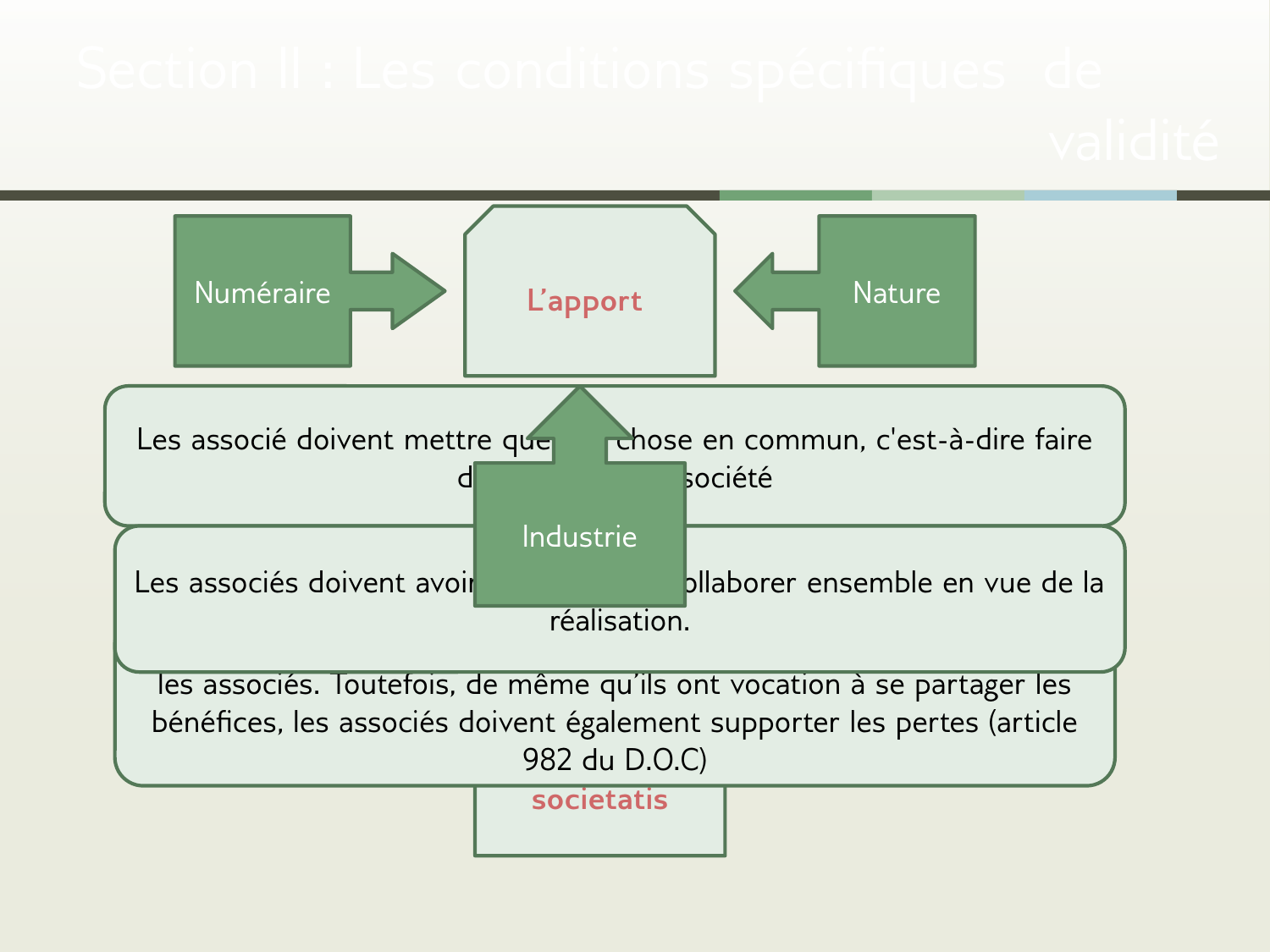

# Section II : Les conditions spécifiques  de validité
L’apport
Numéraire
Nature
Les associé doivent mettre quelque chose en commun, c'est-à-dire faire des apports à la société
Industrie
Recherche et partage des bénéfices & pertes
Les associés doivent avoir la volonté de collaborer ensemble en vue de la réalisation.
Le but de la société est la réalisation de bénéfice et leur partage entre les associés. Toutefois, de même qu’ils ont vocation à se partager les bénéfices, les associés doivent également supporter les pertes (article 982 du D.O.C)
L’affectio-societatis